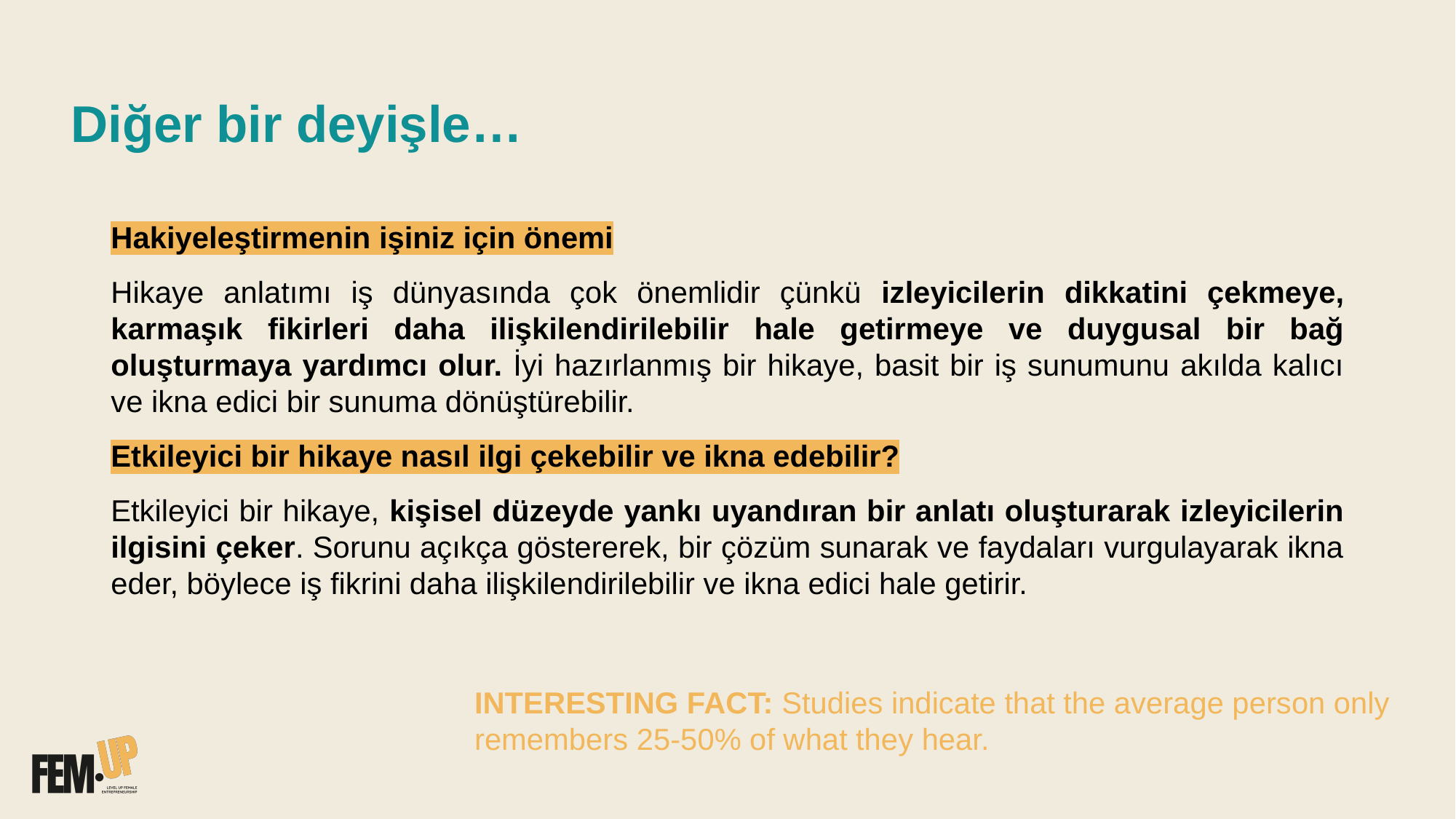

# Diğer bir deyişle…

Hakiyeleştirmenin işiniz için önemi
Hikaye anlatımı iş dünyasında çok önemlidir çünkü izleyicilerin dikkatini çekmeye, karmaşık fikirleri daha ilişkilendirilebilir hale getirmeye ve duygusal bir bağ oluşturmaya yardımcı olur. İyi hazırlanmış bir hikaye, basit bir iş sunumunu akılda kalıcı ve ikna edici bir sunuma dönüştürebilir.
Etkileyici bir hikaye nasıl ilgi çekebilir ve ikna edebilir?
Etkileyici bir hikaye, kişisel düzeyde yankı uyandıran bir anlatı oluşturarak izleyicilerin ilgisini çeker. Sorunu açıkça göstererek, bir çözüm sunarak ve faydaları vurgulayarak ikna eder, böylece iş fikrini daha ilişkilendirilebilir ve ikna edici hale getirir.
INTERESTING FACT: Studies indicate that the average person only remembers 25-50% of what they hear.